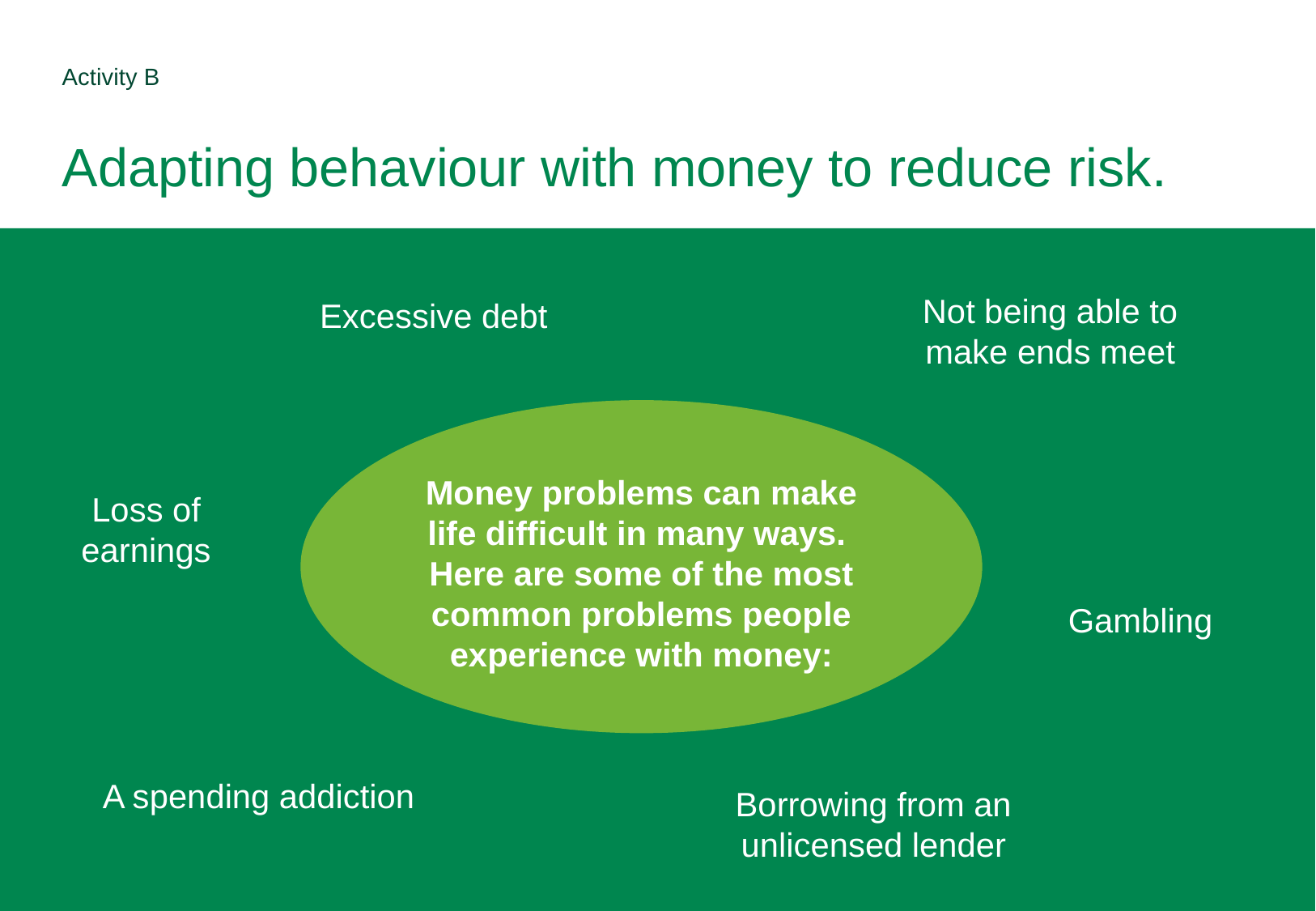

Activity B
Adapting behaviour with money to reduce risk.

Not being able to make ends meet
Excessive debt
Money problems can make life difficult in many ways.
Here are some of the most common problems people experience with money:
Loss of earnings
Gambling
A spending addiction
Borrowing from an unlicensed lender